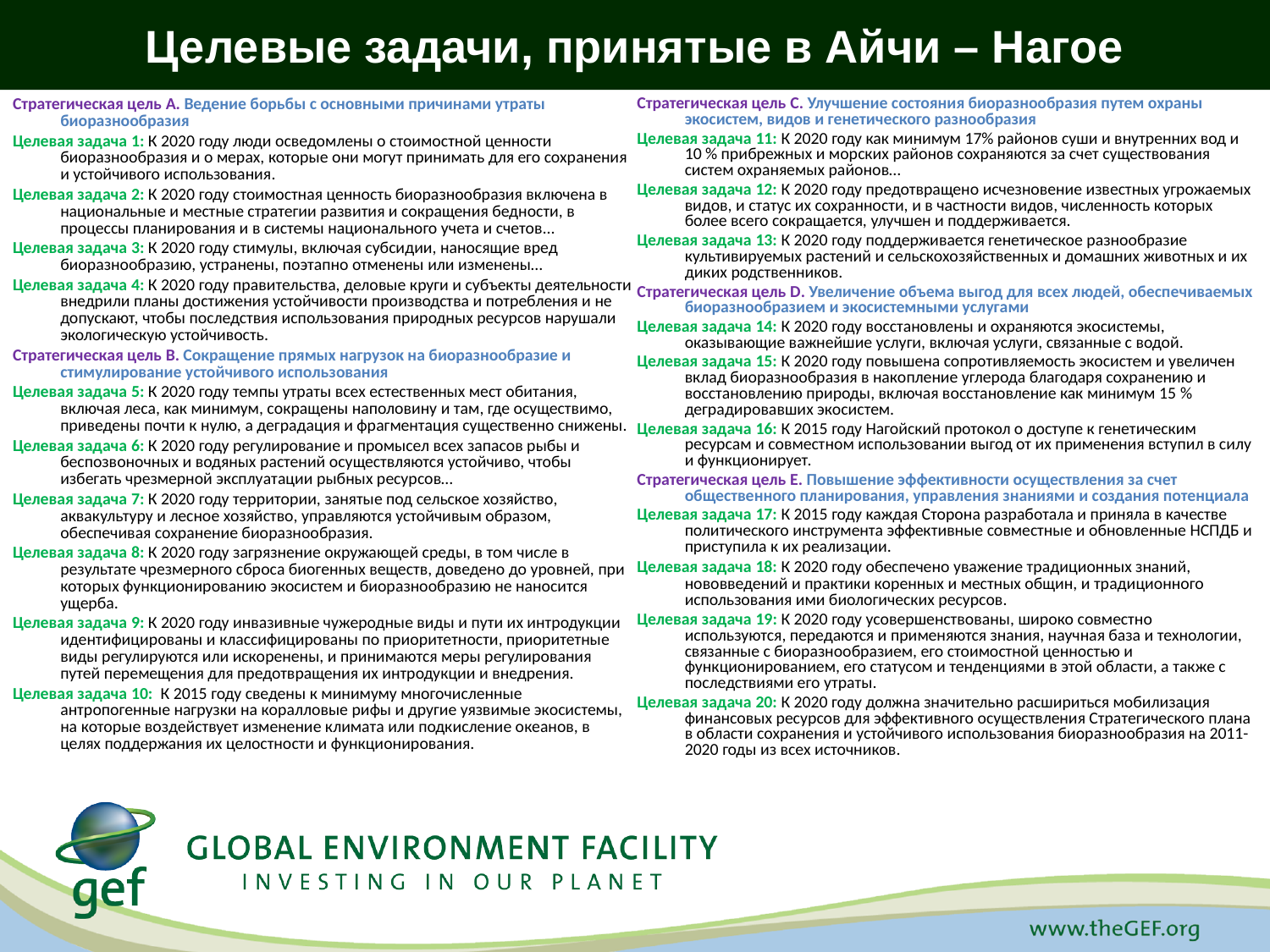

Целевые задачи, принятые в Айчи – Нагое
Стратегическая цель A. Ведение борьбы с основными причинами утраты биоразнообразия
Целевая задача 1: К 2020 году люди осведомлены о стоимостной ценности биоразнообразия и о мерах, которые они могут принимать для его сохранения и устойчивого использования.
Целевая задача 2: К 2020 году стоимостная ценность биоразнообразия включена в национальные и местные стратегии развития и сокращения бедности, в процессы планирования и в системы национального учета и счетов…
Целевая задача 3: К 2020 году стимулы, включая субсидии, наносящие вред биоразнообразию, устранены, поэтапно отменены или изменены…
Целевая задача 4: К 2020 году правительства, деловые круги и субъекты деятельности внедрили планы достижения устойчивости производства и потребления и не допускают, чтобы последствия использования природных ресурсов нарушали экологическую устойчивость.
Стратегическая цель B. Сокращение прямых нагрузок на биоразнообразие и стимулирование устойчивого использования
Целевая задача 5: К 2020 году темпы утраты всех естественных мест обитания, включая леса, как минимум, сокращены наполовину и там, где осуществимо, приведены почти к нулю, а деградация и фрагментация существенно снижены.
Целевая задача 6: К 2020 году регулирование и промысел всех запасов рыбы и беспозвоночных и водяных растений осуществляются устойчиво, чтобы избегать чрезмерной эксплуатации рыбных ресурсов…
Целевая задача 7: К 2020 году территории, занятые под сельское хозяйство, аквакультуру и лесное хозяйство, управляются устойчивым образом, обеспечивая сохранение биоразнообразия.
Целевая задача 8: К 2020 году загрязнение окружающей среды, в том числе в результате чрезмерного сброса биогенных веществ, доведено до уровней, при которых функционированию экосистем и биоразнообразию не наносится ущерба.
Целевая задача 9: К 2020 году инвазивные чужеродные виды и пути их интродукции идентифицированы и классифицированы по приоритетности, приоритетные виды регулируются или искоренены, и принимаются меры регулирования путей перемещения для предотвращения их интродукции и внедрения.
Целевая задача 10:  К 2015 году сведены к минимуму многочисленные антропогенные нагрузки на коралловые рифы и другие уязвимые экосистемы, на которые воздействует изменение климата или подкисление океанов, в целях поддержания их целостности и функционирования.
Стратегическая цель C. Улучшение состояния биоразнообразия путем охраны экосистем, видов и генетического разнообразия
Целевая задача 11: К 2020 году как минимум 17% районов суши и внутренних вод и 10 % прибрежных и морских районов сохраняются за счет существования систем охраняемых районов…
Целевая задача 12: К 2020 году предотвращено исчезновение известных угрожаемых видов, и статус их сохранности, и в частности видов, численность которых более всего сокращается, улучшен и поддерживается.
Целевая задача 13: К 2020 году поддерживается генетическое разнообразие культивируемых растений и сельскохозяйственных и домашних животных и их диких родственников.
Стратегическая цель D. Увеличение объема выгод для всех людей, обеспечиваемых биоразнообразием и экосистемными услугами
Целевая задача 14: К 2020 году восстановлены и охраняются экосистемы, оказывающие важнейшие услуги, включая услуги, связанные с водой.
Целевая задача 15: К 2020 году повышена сопротивляемость экосистем и увеличен вклад биоразнообразия в накопление углерода благодаря сохранению и восстановлению природы, включая восстановление как минимум 15 % деградировавших экосистем.
Целевая задача 16: К 2015 году Нагойский протокол о доступе к генетическим ресурсам и совместном использовании выгод от их применения вступил в силу и функционирует.
Стратегическая цель E. Повышение эффективности осуществления за счет общественного планирования, управления знаниями и создания потенциала
Целевая задача 17: К 2015 году каждая Сторона разработала и приняла в качестве политического инструмента эффективные совместные и обновленные НСПДБ и приступила к их реализации.
Целевая задача 18: К 2020 году обеспечено уважение традиционных знаний, нововведений и практики коренных и местных общин, и традиционного использования ими биологических ресурсов.
Целевая задача 19: К 2020 году усовершенствованы, широко совместно используются, передаются и применяются знания, научная база и технологии, связанные с биоразнообразием, его стоимостной ценностью и функционированием, его статусом и тенденциями в этой области, а также с последствиями его утраты.
Целевая задача 20: К 2020 году должна значительно расшириться мобилизация финансовых ресурсов для эффективного осуществления Стратегического плана в области сохранения и устойчивого использования биоразнообразия на 2011-2020 годы из всех источников.